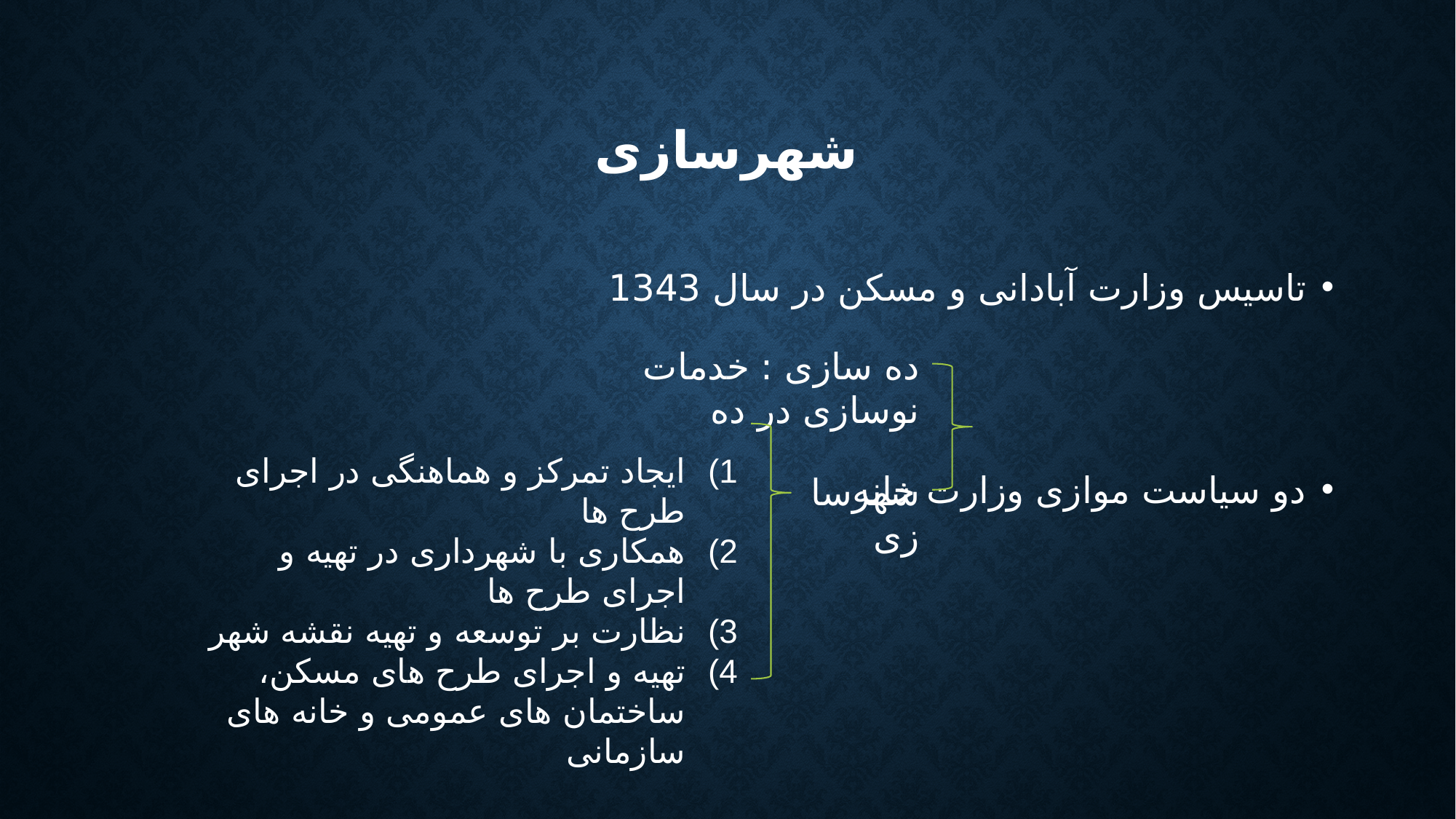

# شهرسازی
تاسیس وزارت آبادانی و مسکن در سال 1343

دو سیاست موازی وزارت خانه

ده سازی : خدمات نوسازی در ده

ایجاد تمرکز و هماهنگی در اجرای طرح ها
همکاری با شهرداری در تهیه و اجرای طرح ها
نظارت بر توسعه و تهیه نقشه شهر
تهیه و اجرای طرح های مسکن، ساختمان های عمومی و خانه های سازمانی
شهرسازی